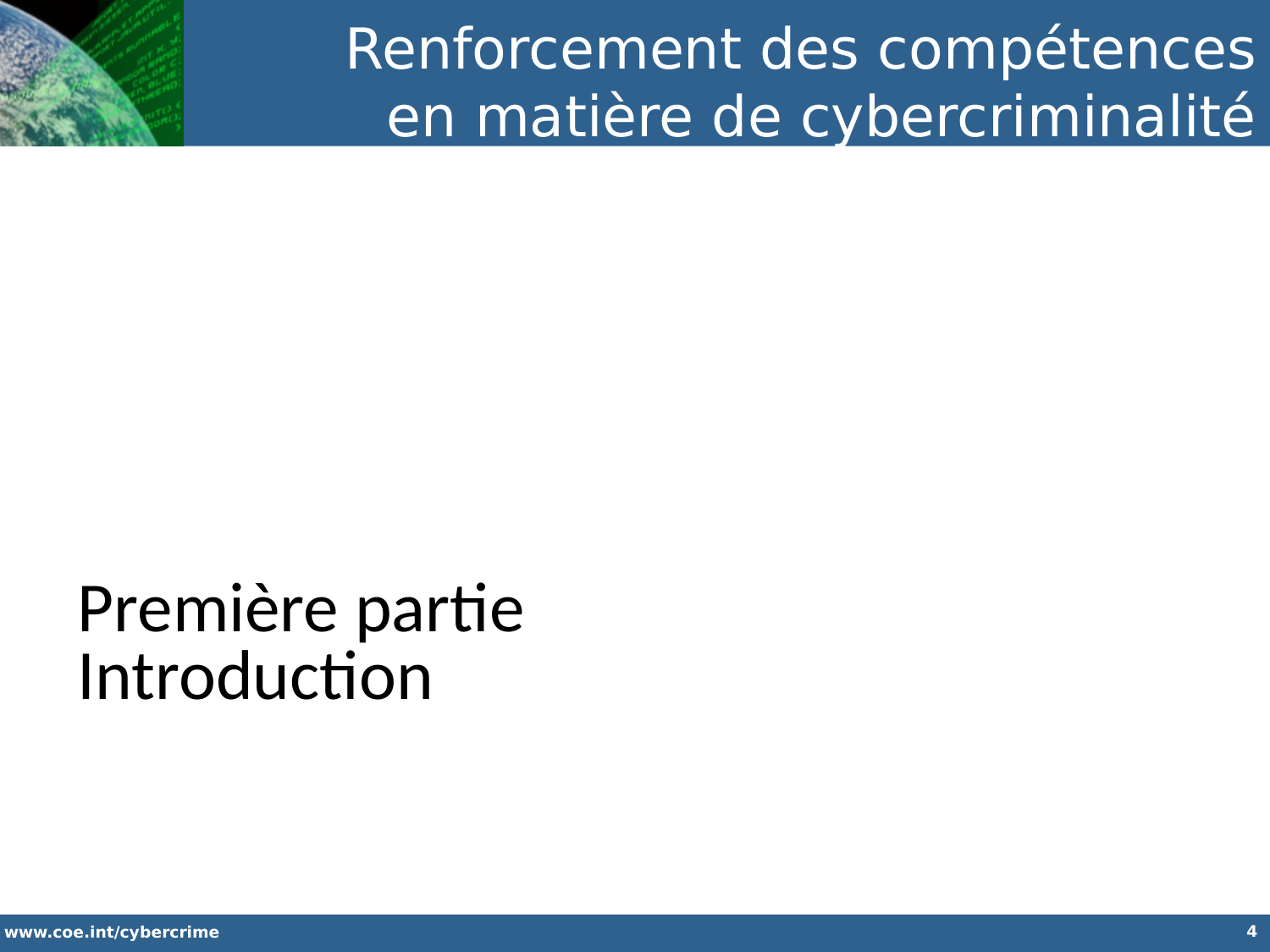

Renforcement des compétences en matière de cybercriminalité
Première partie
Introduction
4